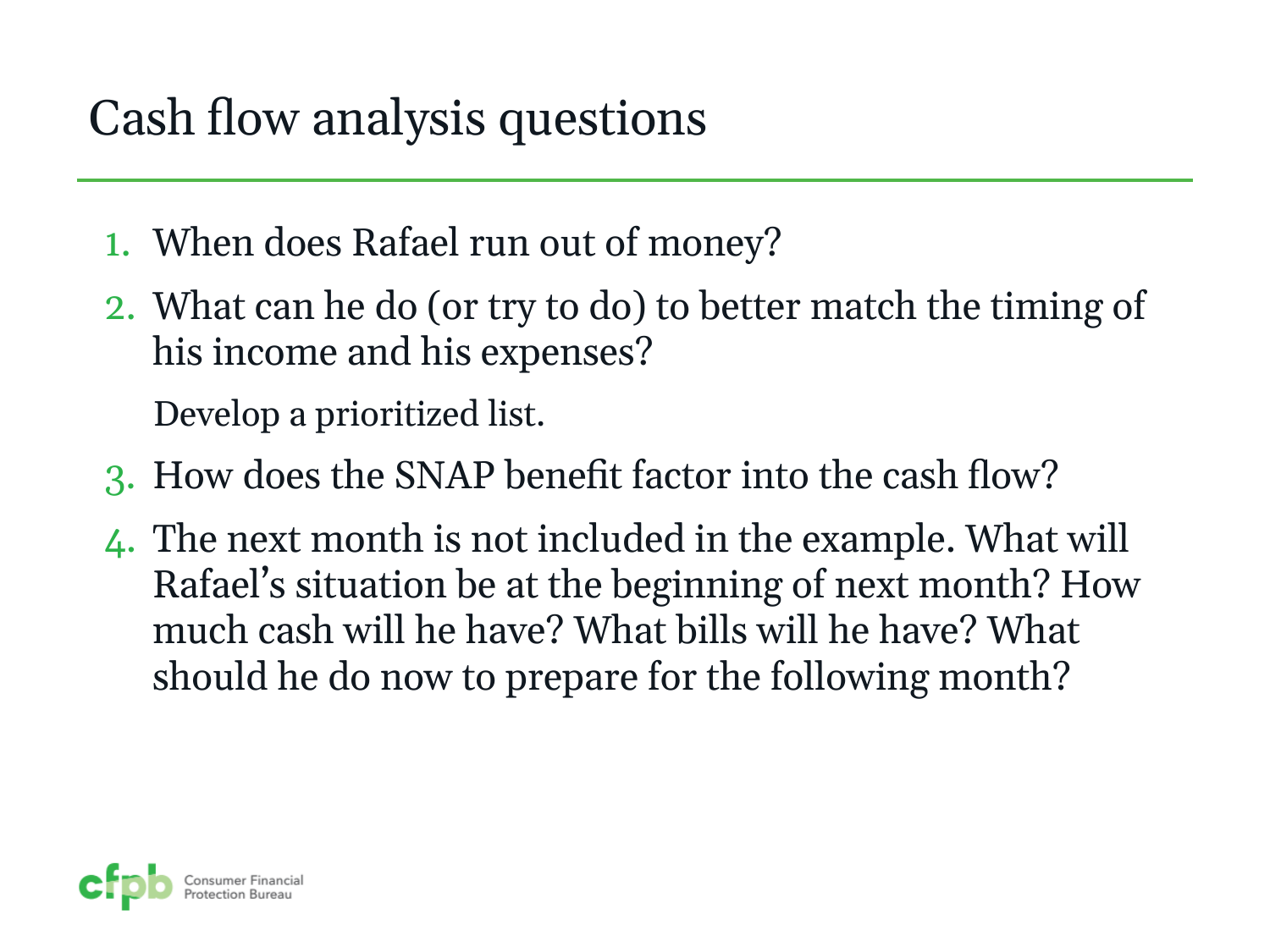

# Cash flow analysis questions
When does Rafael run out of money?
What can he do (or try to do) to better match the timing of his income and his expenses?
Develop a prioritized list.
How does the SNAP benefit factor into the cash flow?
The next month is not included in the example. What will Rafael’s situation be at the beginning of next month? How much cash will he have? What bills will he have? What should he do now to prepare for the following month?